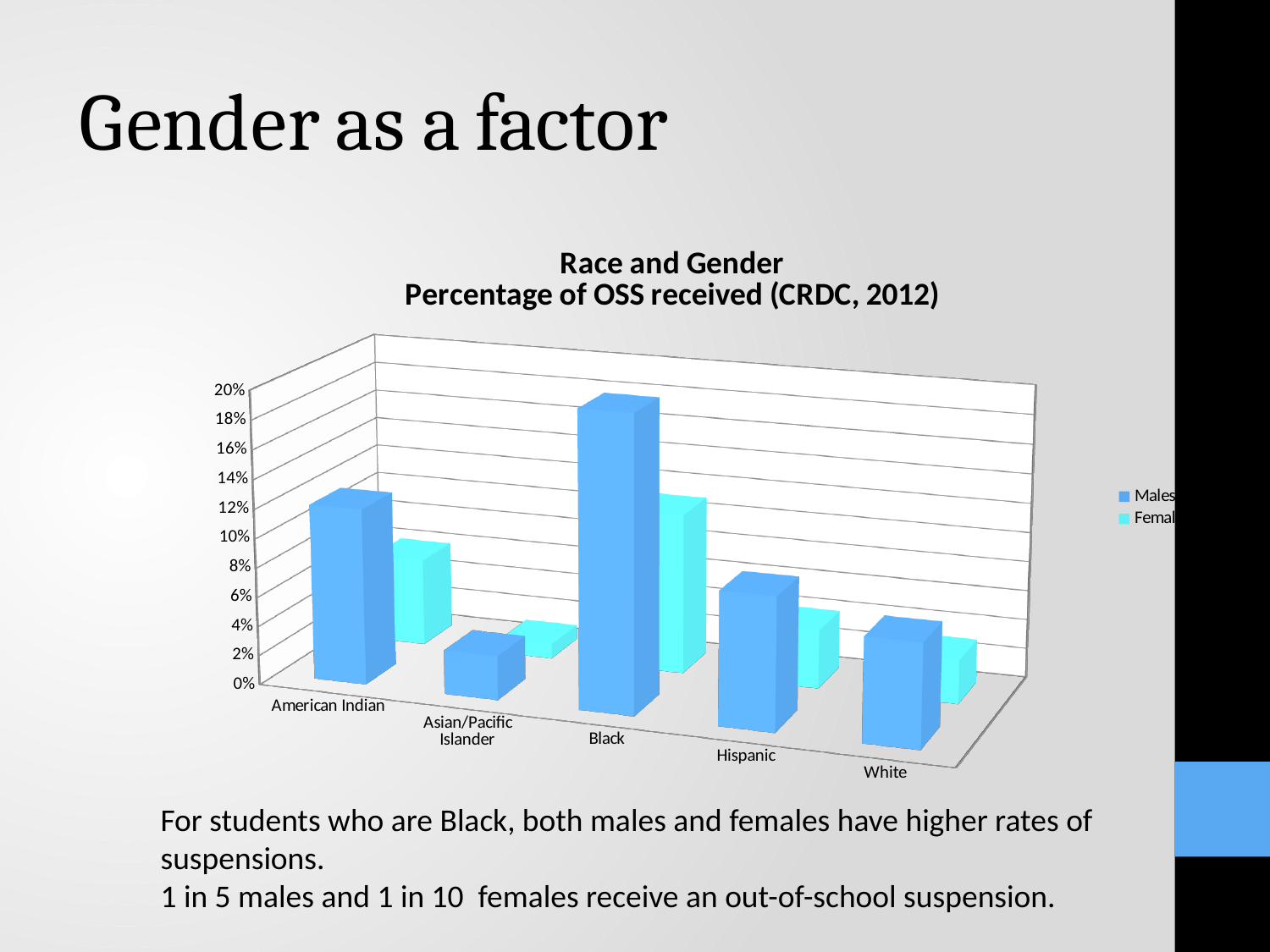

# Gender as a factor

[unsupported chart]

For students who are Black, both males and females have higher rates of suspensions.
1 in 5 males and 1 in 10  females receive an out-of-school suspension.